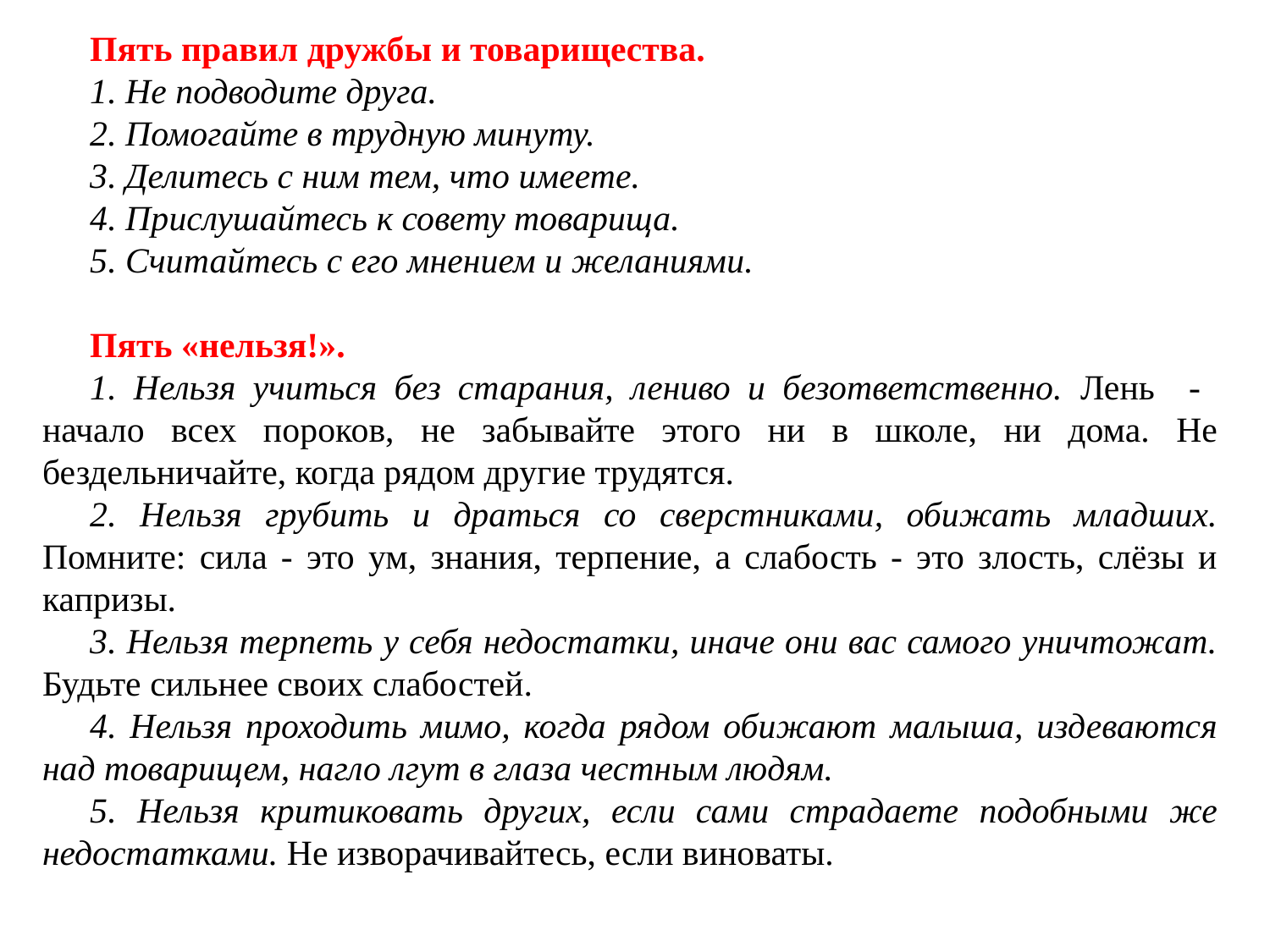

Пять правил дружбы и товарищества.
1. Не подводите друга.
2. Помогайте в трудную минуту.
3. Делитесь с ним тем, что имеете.
4. Прислушайтесь к совету товарища.
5. Считайтесь с его мнением и желаниями.

Пять «нельзя!».
1. Нельзя учиться без старания, лениво и безответственно. Лень  -  начало всех пороков, не забывайте этого ни в школе, ни дома. Не бездельничайте, когда рядом другие трудятся.
2. Нельзя грубить и драться со сверстниками, обижать младших. Помните: сила - это ум, знания, терпение, а слабость - это злость, слёзы и капризы.
3. Нельзя терпеть у себя недостатки, иначе они вас самого уничтожат. Будьте сильнее своих слабостей.
4. Нельзя проходить мимо, когда рядом обижают малыша, издеваются над товарищем, нагло лгут в глаза честным людям.
5. Нельзя критиковать других, если сами страдаете подобными же недостатками. Не изворачивайтесь, если виноваты.